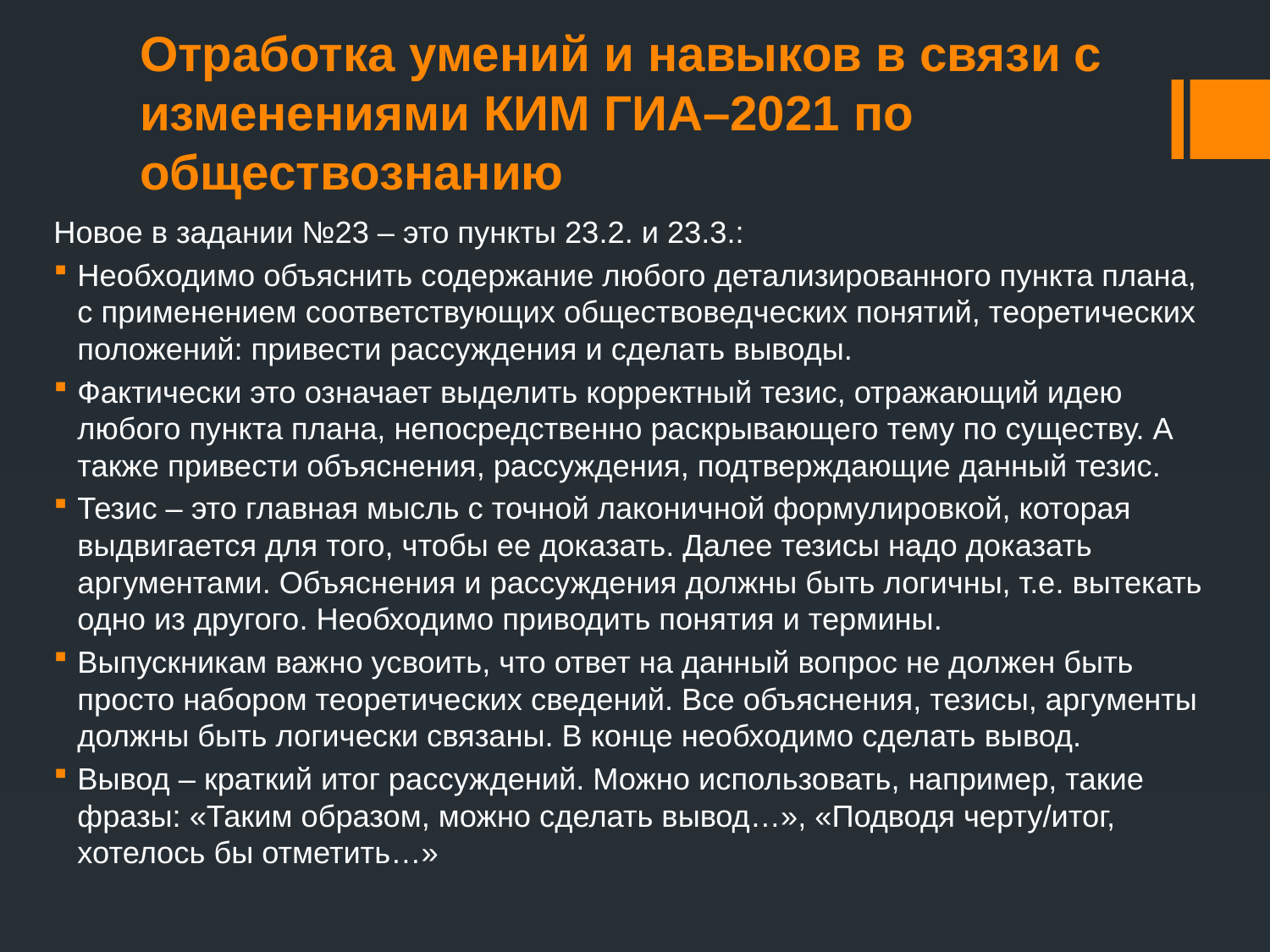

# Отработка умений и навыков в связи с изменениями КИМ ГИА–2021 по обществознанию
Новое в задании №23 – это пункты 23.2. и 23.3.:
Необходимо объяснить содержание любого детализированного пункта плана, с применением соответствующих обществоведческих понятий, теоретических положений: привести рассуждения и сделать выводы.
Фактически это означает выделить корректный тезис, отражающий идею любого пункта плана, непосредственно раскрывающего тему по существу. А также привести объяснения, рассуждения, подтверждающие данный тезис.
Тезис – это главная мысль с точной лаконичной формулировкой, которая выдвигается для того, чтобы ее доказать. Далее тезисы надо доказать аргументами. Объяснения и рассуждения должны быть логичны, т.е. вытекать одно из другого. Необходимо приводить понятия и термины.
Выпускникам важно усвоить, что ответ на данный вопрос не должен быть просто набором теоретических сведений. Все объяснения, тезисы, аргументы должны быть логически связаны. В конце необходимо сделать вывод.
Вывод – краткий итог рассуждений. Можно использовать, например, такие фразы: «Таким образом, можно сделать вывод…», «Подводя черту/итог, хотелось бы отметить…»